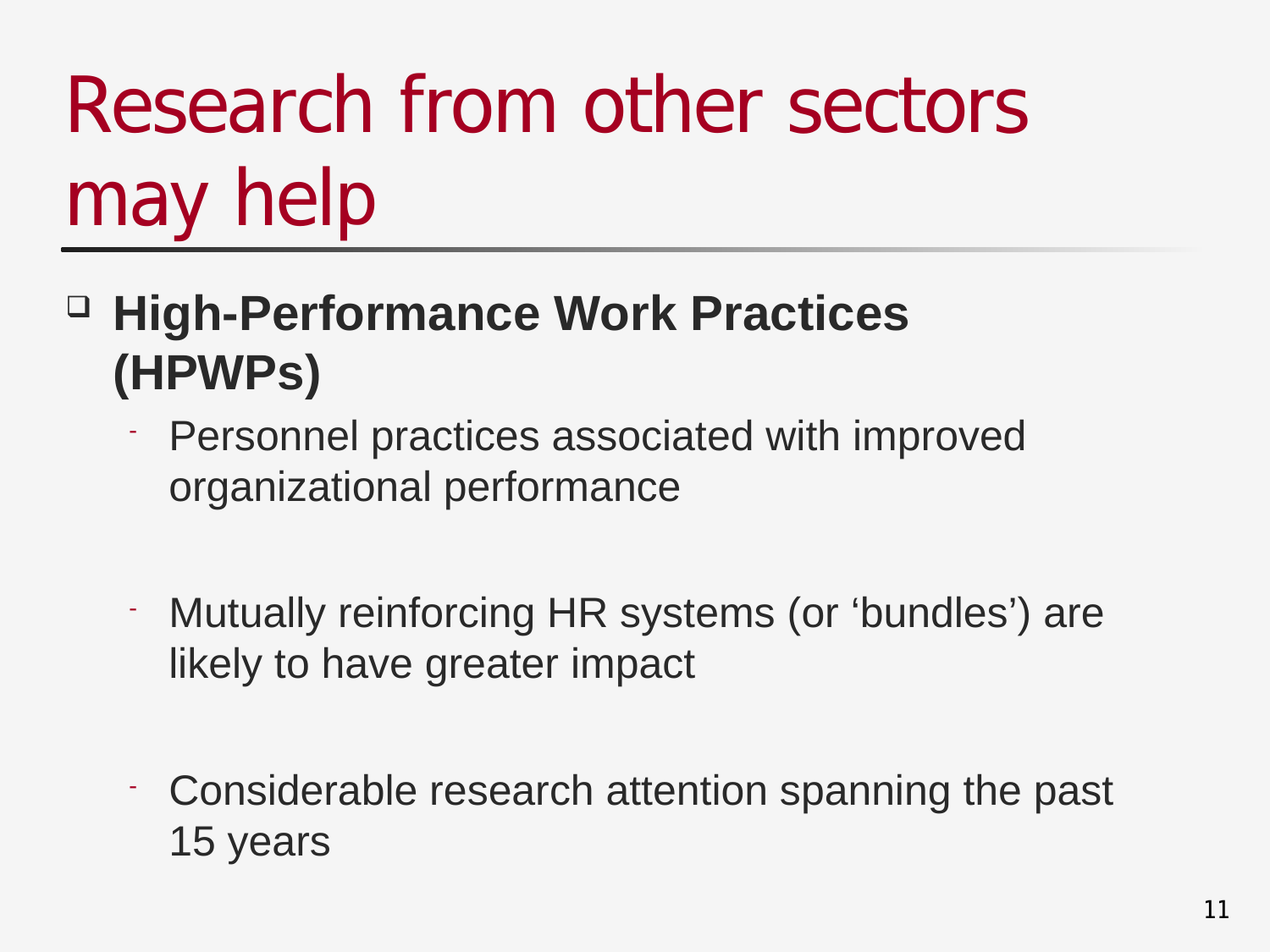

High-Performance Work Practices (HPWPs)
Personnel practices associated with improved organizational performance

Mutually reinforcing HR systems (or ‘bundles’) are likely to have greater impact

Considerable research attention spanning the past 15 years

Research from other sectors may help
11